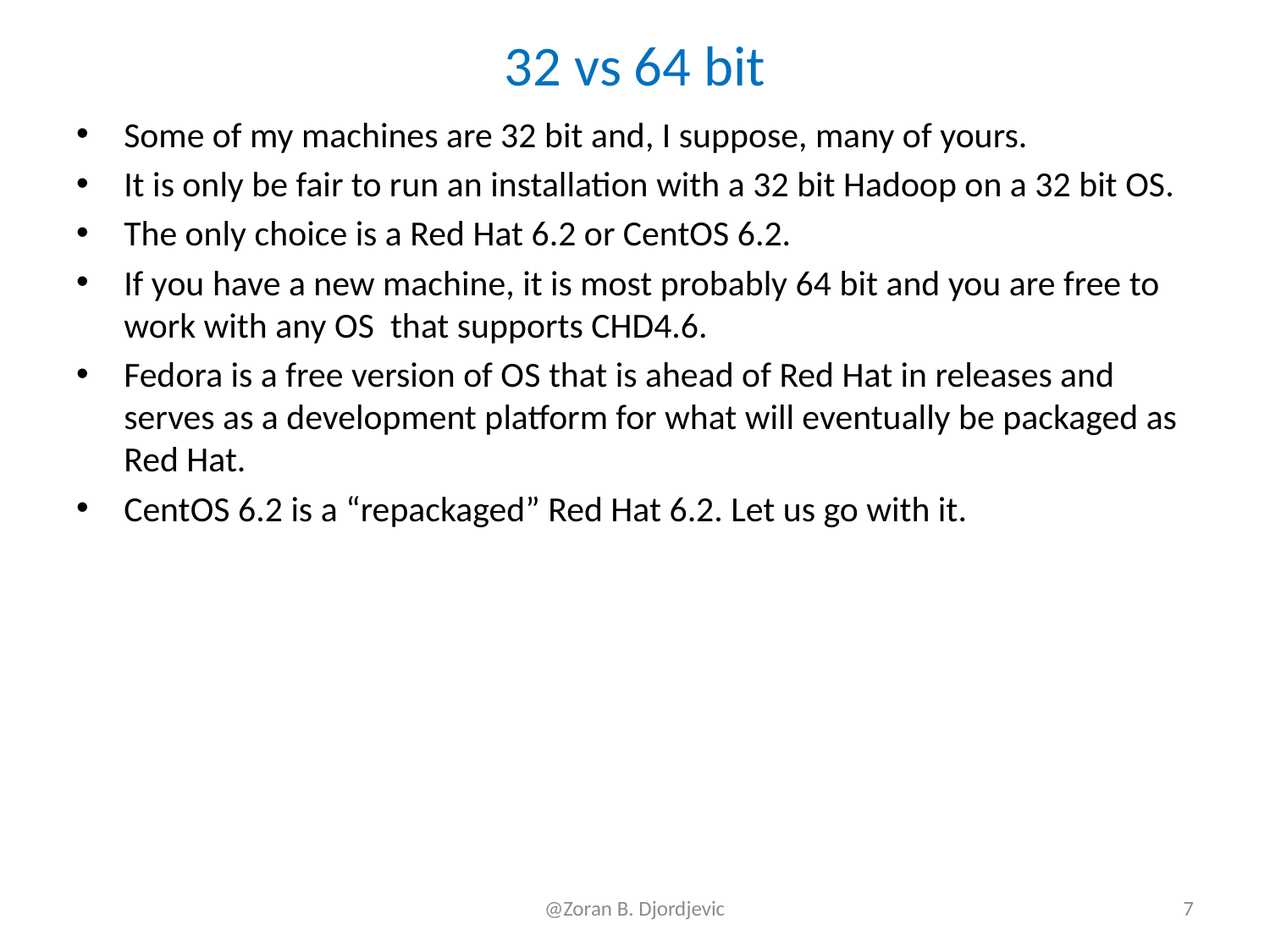

# 32 vs 64 bit
Some of my machines are 32 bit and, I suppose, many of yours.
It is only be fair to run an installation with a 32 bit Hadoop on a 32 bit OS.
The only choice is a Red Hat 6.2 or CentOS 6.2.
If you have a new machine, it is most probably 64 bit and you are free to work with any OS  that supports CHD4.6.
Fedora is a free version of OS that is ahead of Red Hat in releases and serves as a development platform for what will eventually be packaged as Red Hat.
CentOS 6.2 is a “repackaged” Red Hat 6.2. Let us go with it.
@Zoran B. Djordjevic
7